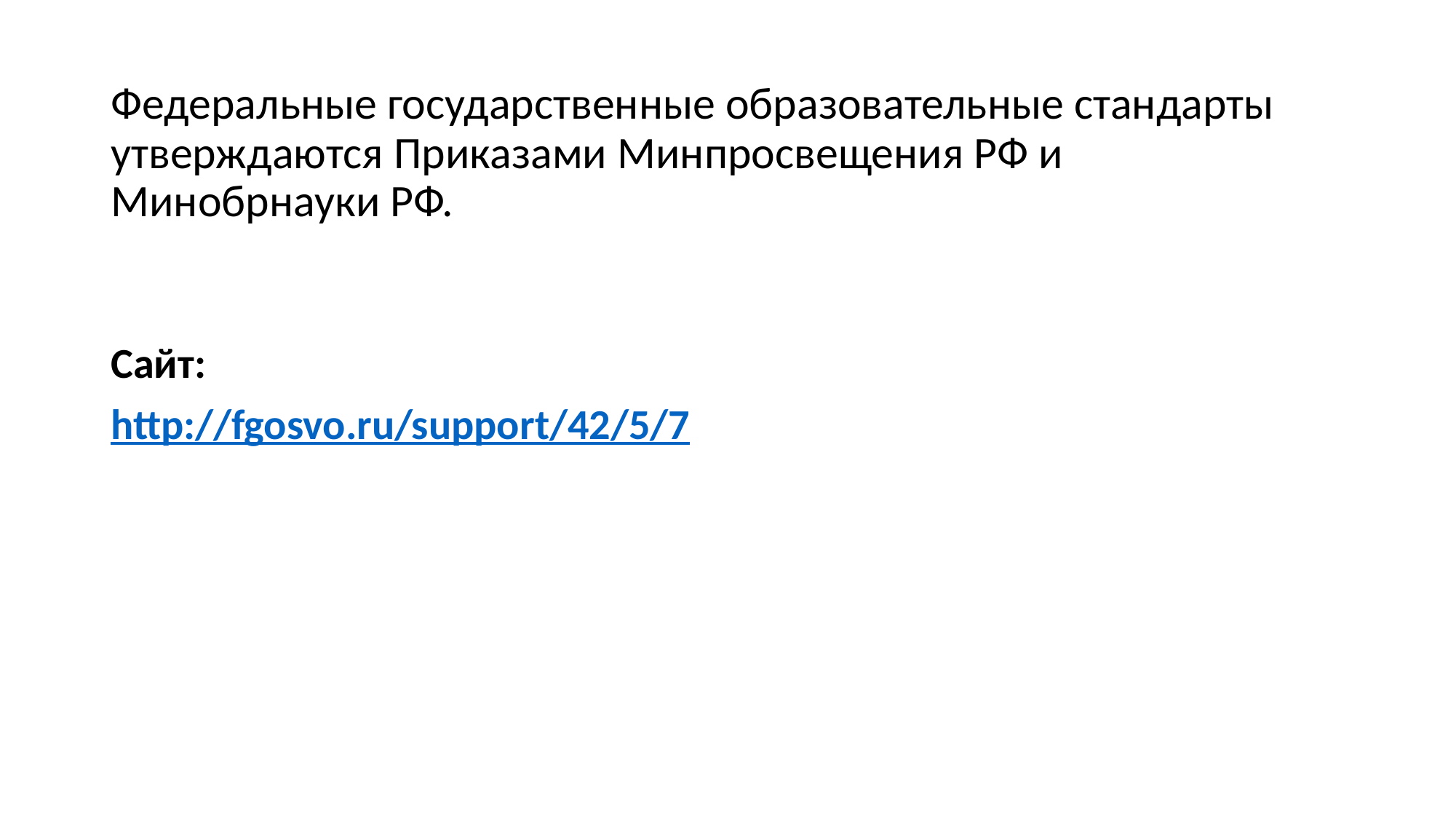

# Федеральные государственные образовательные стандарты утверждаются Приказами Минпросвещения РФ и Минобрнауки РФ.
Сайт:
http://fgosvo.ru/support/42/5/7